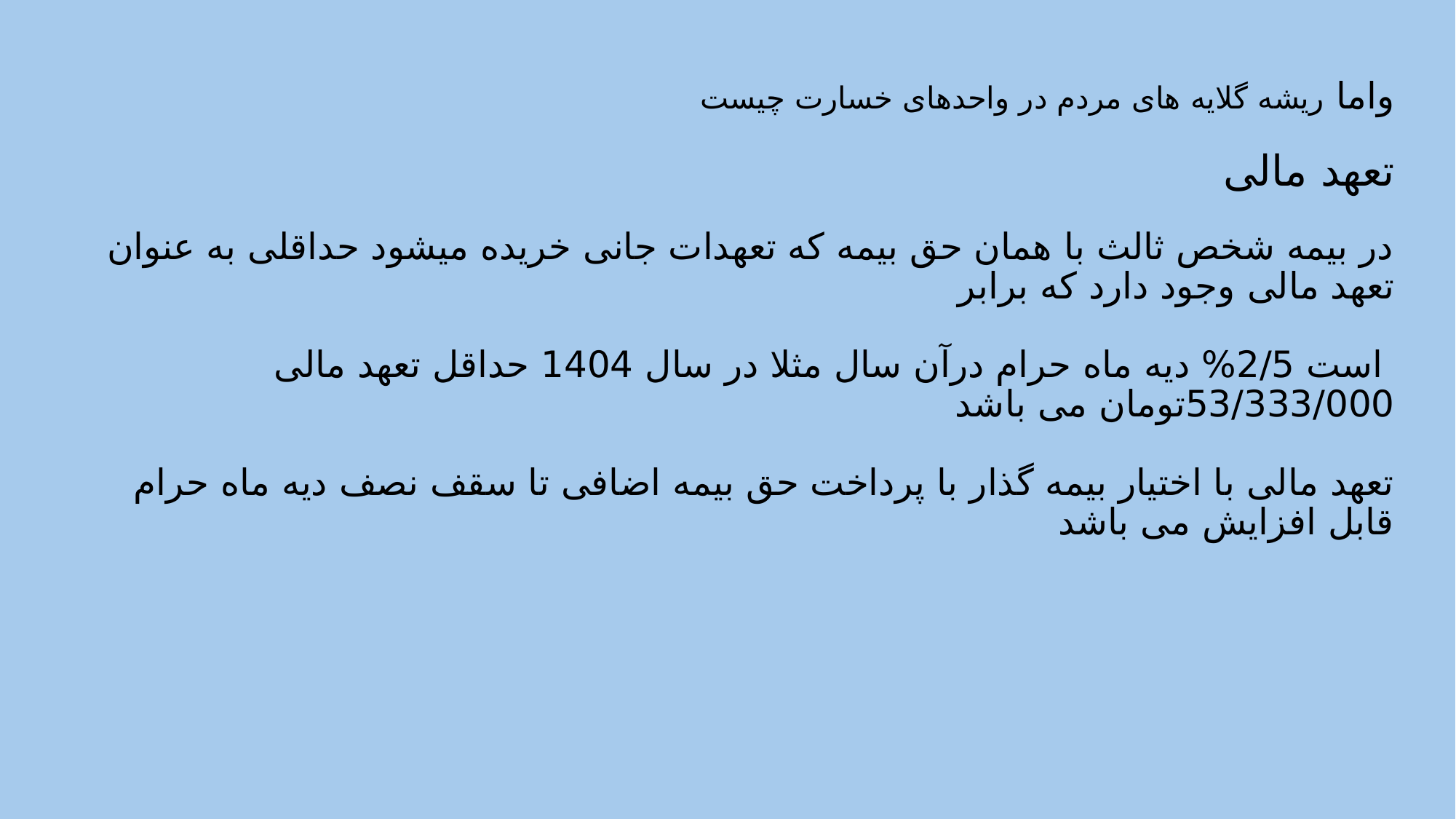

# واما ریشه گلایه های مردم در واحدهای خسارت چیست تعهد مالی در بیمه شخص ثالث با همان حق بیمه که تعهدات جانی خریده میشود حداقلی به عنوان تعهد مالی وجود دارد که برابر است 2/5% دیه ماه حرام درآن سال مثلا در سال 1404 حداقل تعهد مالی 53/333/000تومان می باشد تعهد مالی با اختیار بیمه گذار با پرداخت حق بیمه اضافی تا سقف نصف دیه ماه حرام قابل افزایش می باشد